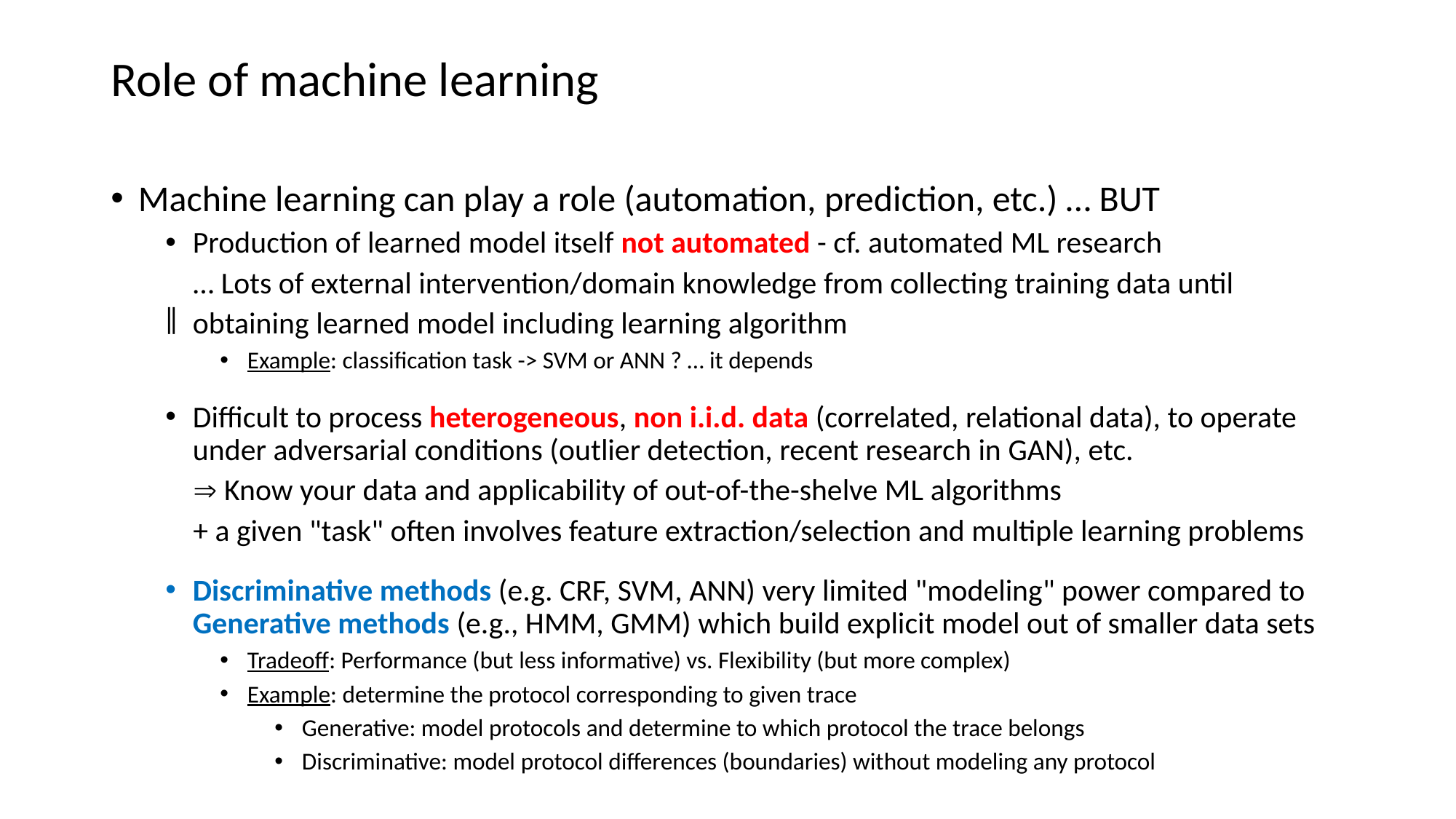

# Role of machine learning
Machine learning can play a role (automation, prediction, etc.) … BUT
Production of learned model itself not automated - cf. automated ML research
    … Lots of external intervention/domain knowledge from collecting training data until
obtaining learned model including learning algorithm
Example: classification task -> SVM or ANN ? … it depends
Difficult to process heterogeneous, non i.i.d. data (correlated, relational data), to operate under adversarial conditions (outlier detection, recent research in GAN), etc.
    ⇒ Know your data and applicability of out-of-the-shelve ML algorithms
    + a given "task" often involves feature extraction/selection and multiple learning problems
Discriminative methods (e.g. CRF, SVM, ANN) very limited "modeling" power compared to Generative methods (e.g., HMM, GMM) which build explicit model out of smaller data sets
Tradeoff: Performance (but less informative) vs. Flexibility (but more complex)
Example: determine the protocol corresponding to given trace
Generative: model protocols and determine to which protocol the trace belongs
Discriminative: model protocol differences (boundaries) without modeling any protocol